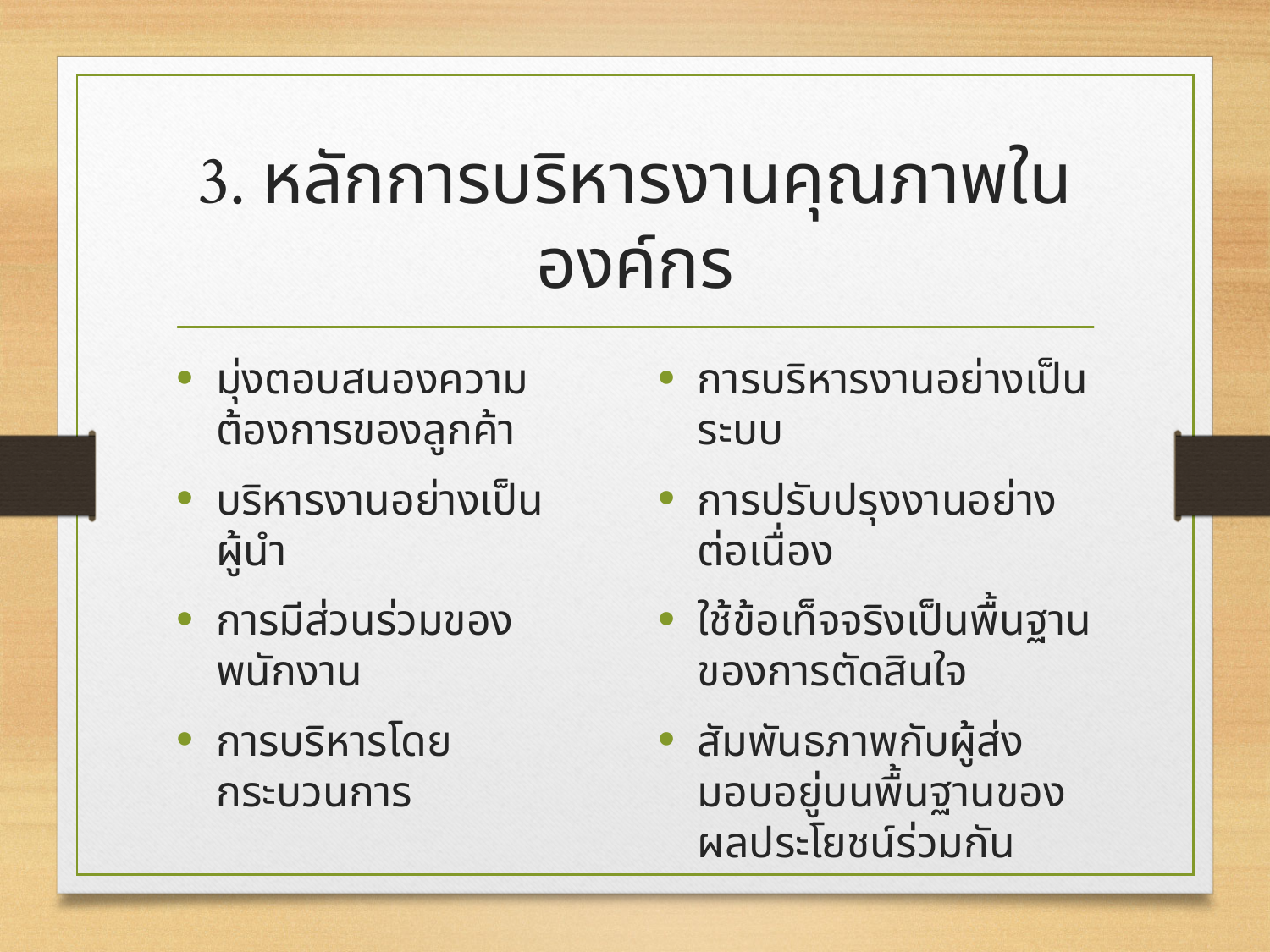

# 3. หลักการบริหารงานคุณภาพในองค์กร
มุ่งตอบสนองความต้องการของลูกค้า
บริหารงานอย่างเป็นผู้นำ
การมีส่วนร่วมของพนักงาน
การบริหารโดยกระบวนการ

การบริหารงานอย่างเป็นระบบ
การปรับปรุงงานอย่างต่อเนื่อง
ใช้ข้อเท็จจริงเป็นพื้นฐานของการตัดสินใจ
สัมพันธภาพกับผู้ส่งมอบอยู่บนพื้นฐานของผลประโยชน์ร่วมกัน